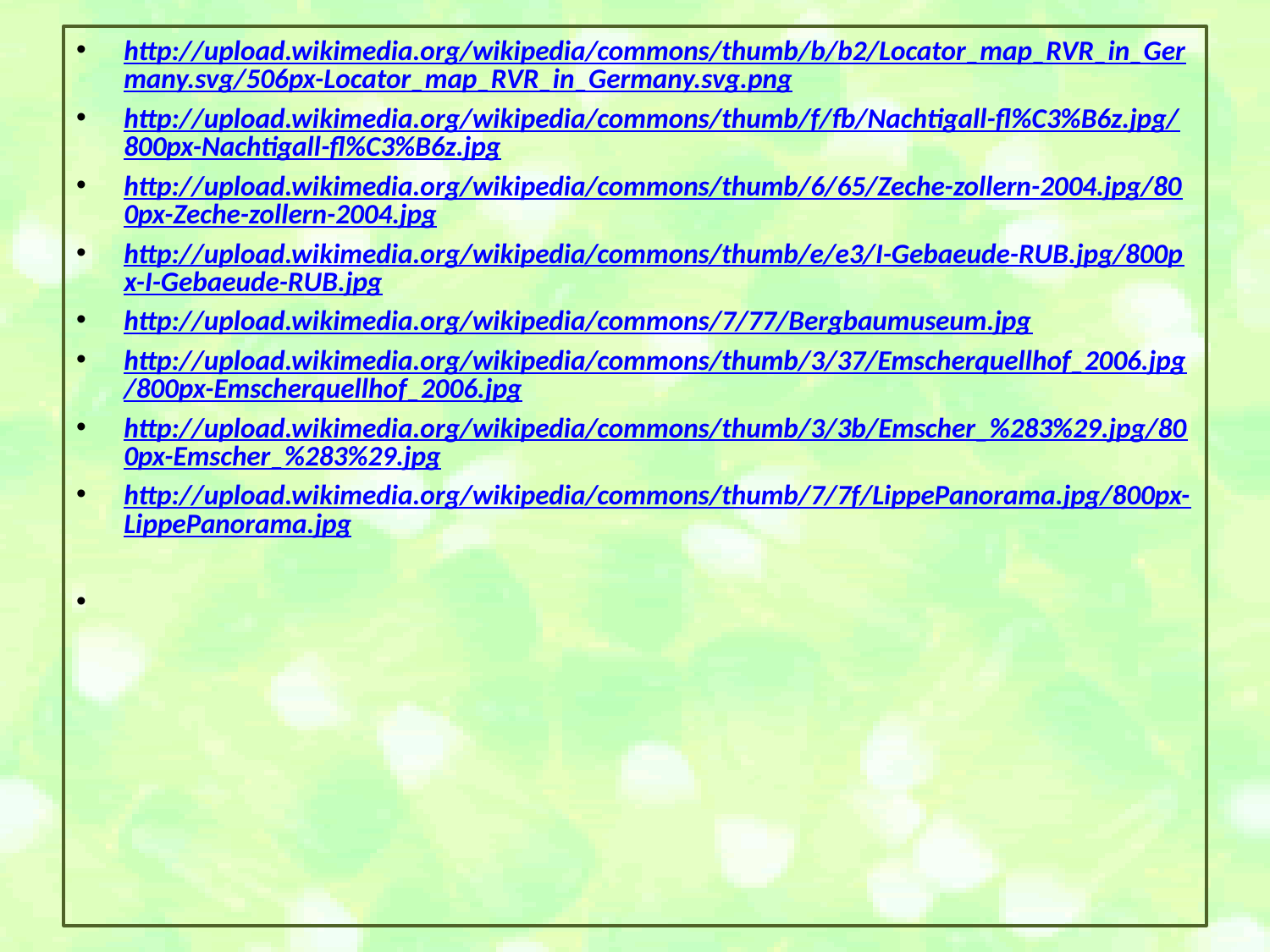

http://upload.wikimedia.org/wikipedia/commons/thumb/b/b2/Locator_map_RVR_in_Germany.svg/506px-Locator_map_RVR_in_Germany.svg.png
http://upload.wikimedia.org/wikipedia/commons/thumb/f/fb/Nachtigall-fl%C3%B6z.jpg/800px-Nachtigall-fl%C3%B6z.jpg
http://upload.wikimedia.org/wikipedia/commons/thumb/6/65/Zeche-zollern-2004.jpg/800px-Zeche-zollern-2004.jpg
http://upload.wikimedia.org/wikipedia/commons/thumb/e/e3/I-Gebaeude-RUB.jpg/800px-I-Gebaeude-RUB.jpg
http://upload.wikimedia.org/wikipedia/commons/7/77/Bergbaumuseum.jpg
http://upload.wikimedia.org/wikipedia/commons/thumb/3/37/Emscherquellhof_2006.jpg/800px-Emscherquellhof_2006.jpg
http://upload.wikimedia.org/wikipedia/commons/thumb/3/3b/Emscher_%283%29.jpg/800px-Emscher_%283%29.jpg
http://upload.wikimedia.org/wikipedia/commons/thumb/7/7f/LippePanorama.jpg/800px-LippePanorama.jpg